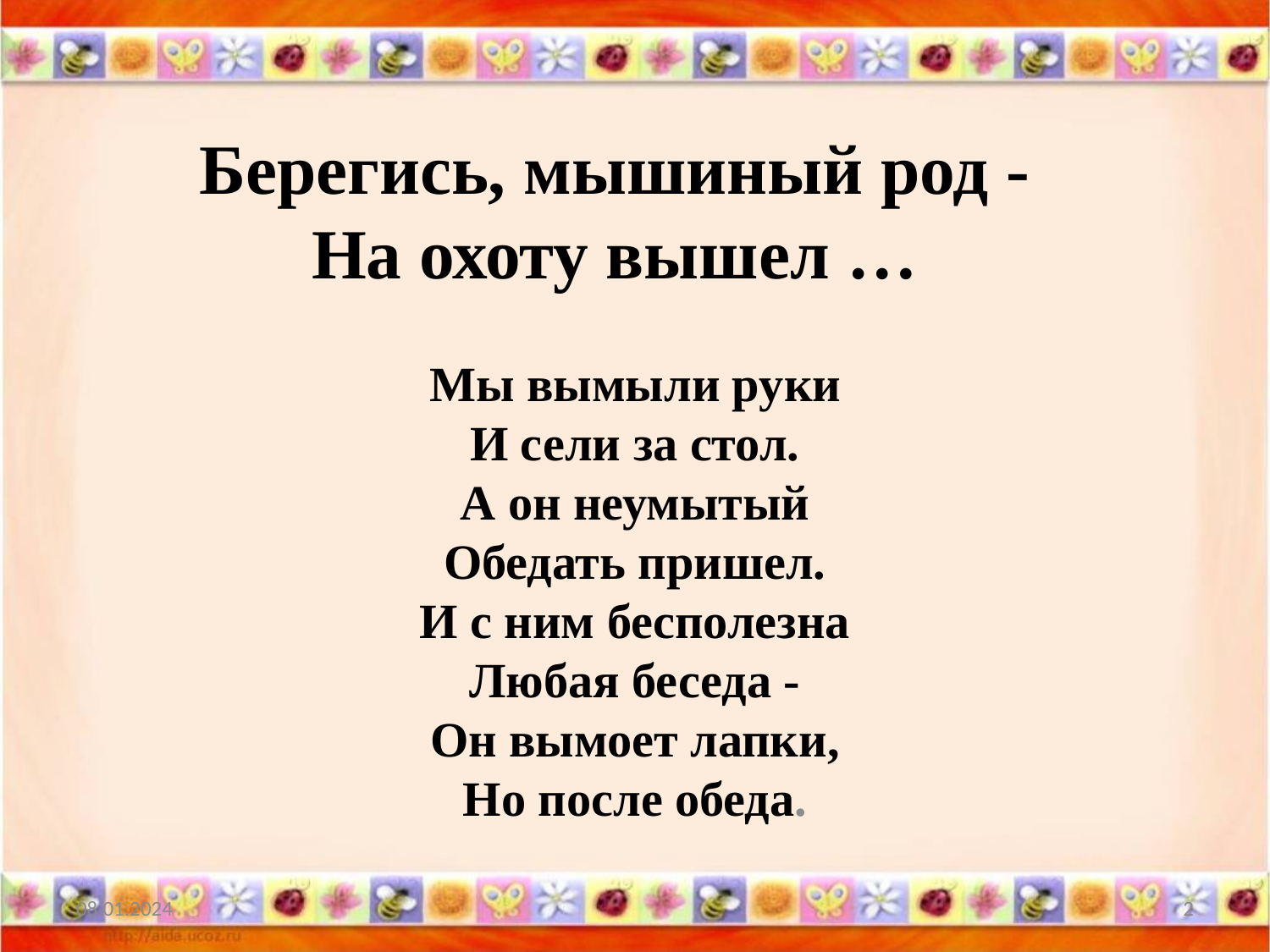

# Берегись, мышиный род - На охоту вышел …
Мы вымыли руки
И сели за стол.
А он неумытый
Обедать пришел.
И с ним бесполезна
Любая беседа -
Он вымоет лапки,
Но после обеда.
08.01.2024
2